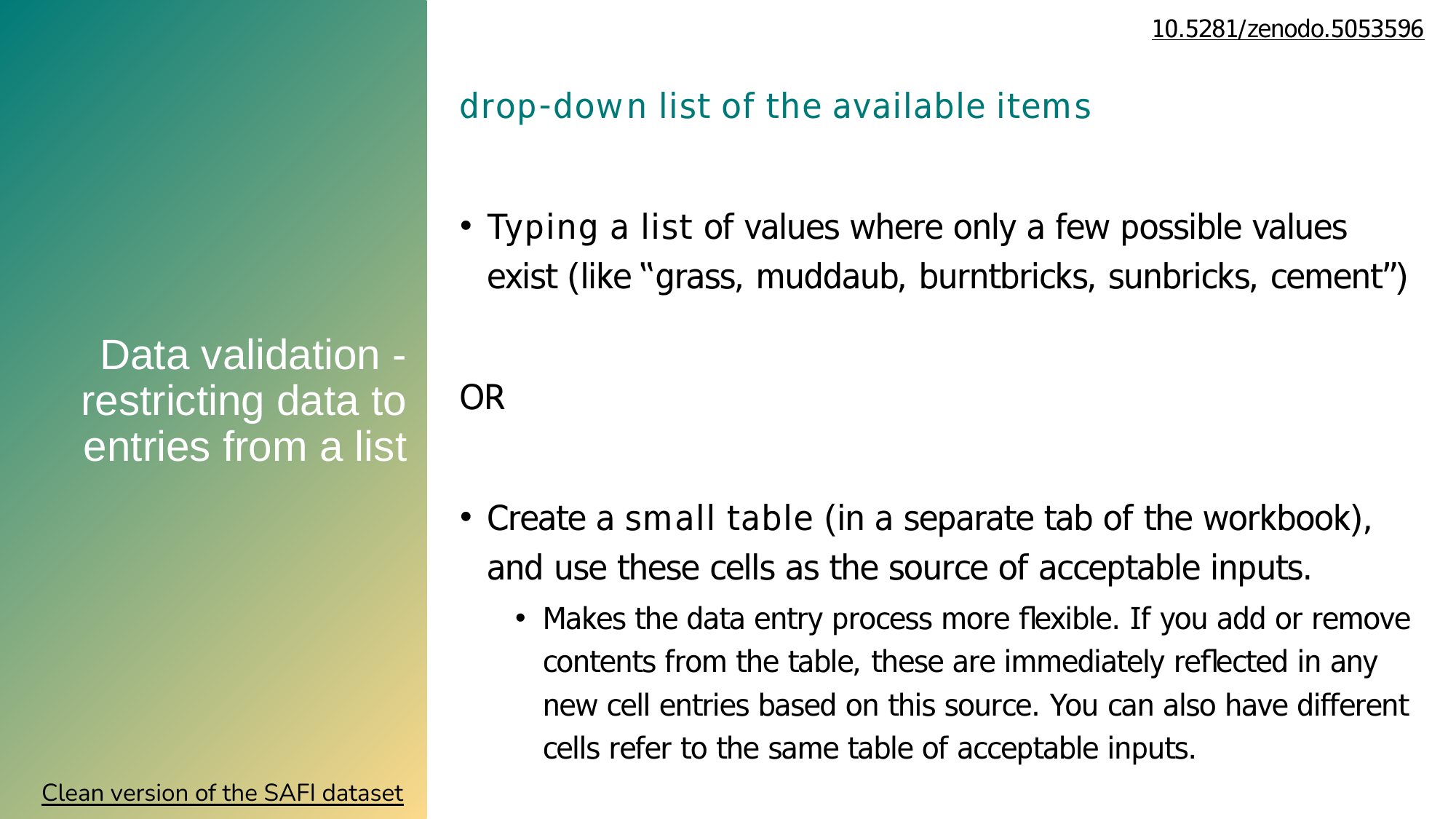

10.5281/zenodo.5053596
Data validation - restricting data to entries from a list
drop-down list of the available items

Typing a list of values where only a few possible values exist (like “grass, muddaub, burntbricks, sunbricks, cement”)

OR

Create a small table (in a separate tab of the workbook), and use these cells as the source of acceptable inputs.
Makes the data entry process more flexible. If you add or remove contents from the table, these are immediately reflected in any new cell entries based on this source. You can also have different cells refer to the same table of acceptable inputs.

Clean version of the SAFI dataset